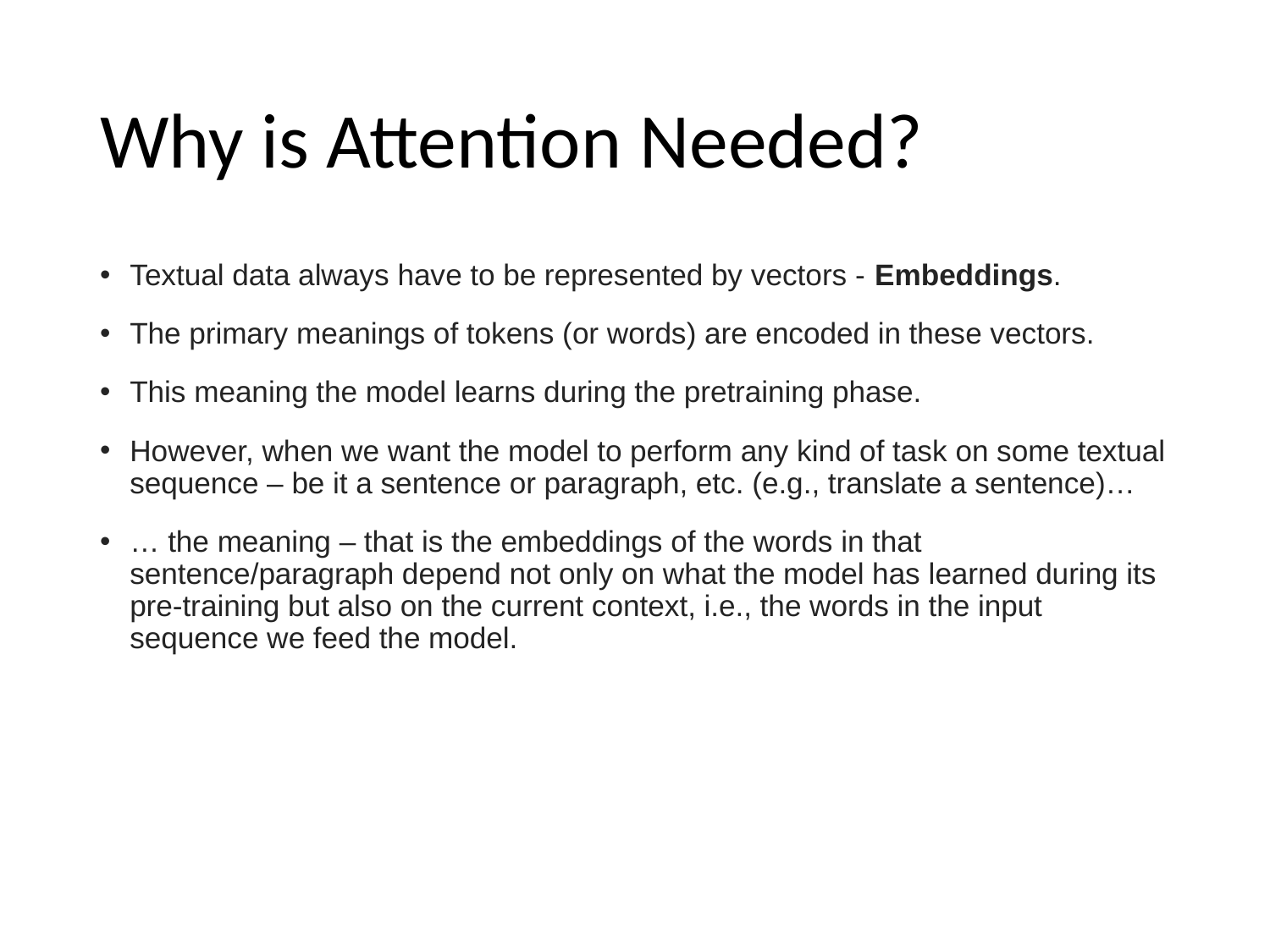

# Why is Attention Needed?
Textual data always have to be represented by vectors - Embeddings.
The primary meanings of tokens (or words) are encoded in these vectors.
This meaning the model learns during the pretraining phase.
However, when we want the model to perform any kind of task on some textual sequence – be it a sentence or paragraph, etc. (e.g., translate a sentence)…
… the meaning – that is the embeddings of the words in that sentence/paragraph depend not only on what the model has learned during its pre-training but also on the current context, i.e., the words in the input sequence we feed the model.